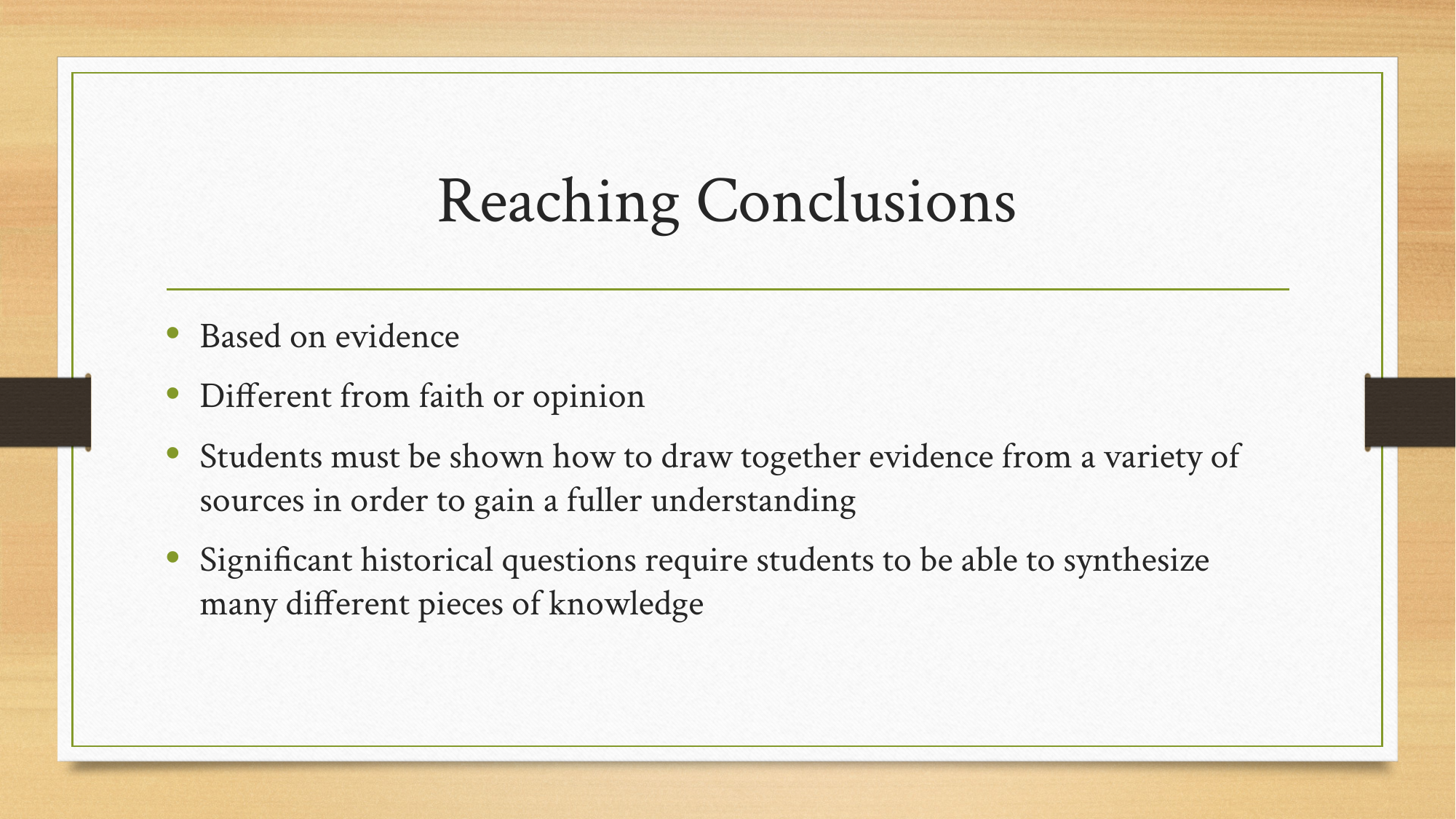

# Reaching Conclusions
Based on evidence
Different from faith or opinion
Students must be shown how to draw together evidence from a variety of sources in order to gain a fuller understanding
Significant historical questions require students to be able to synthesize many different pieces of knowledge